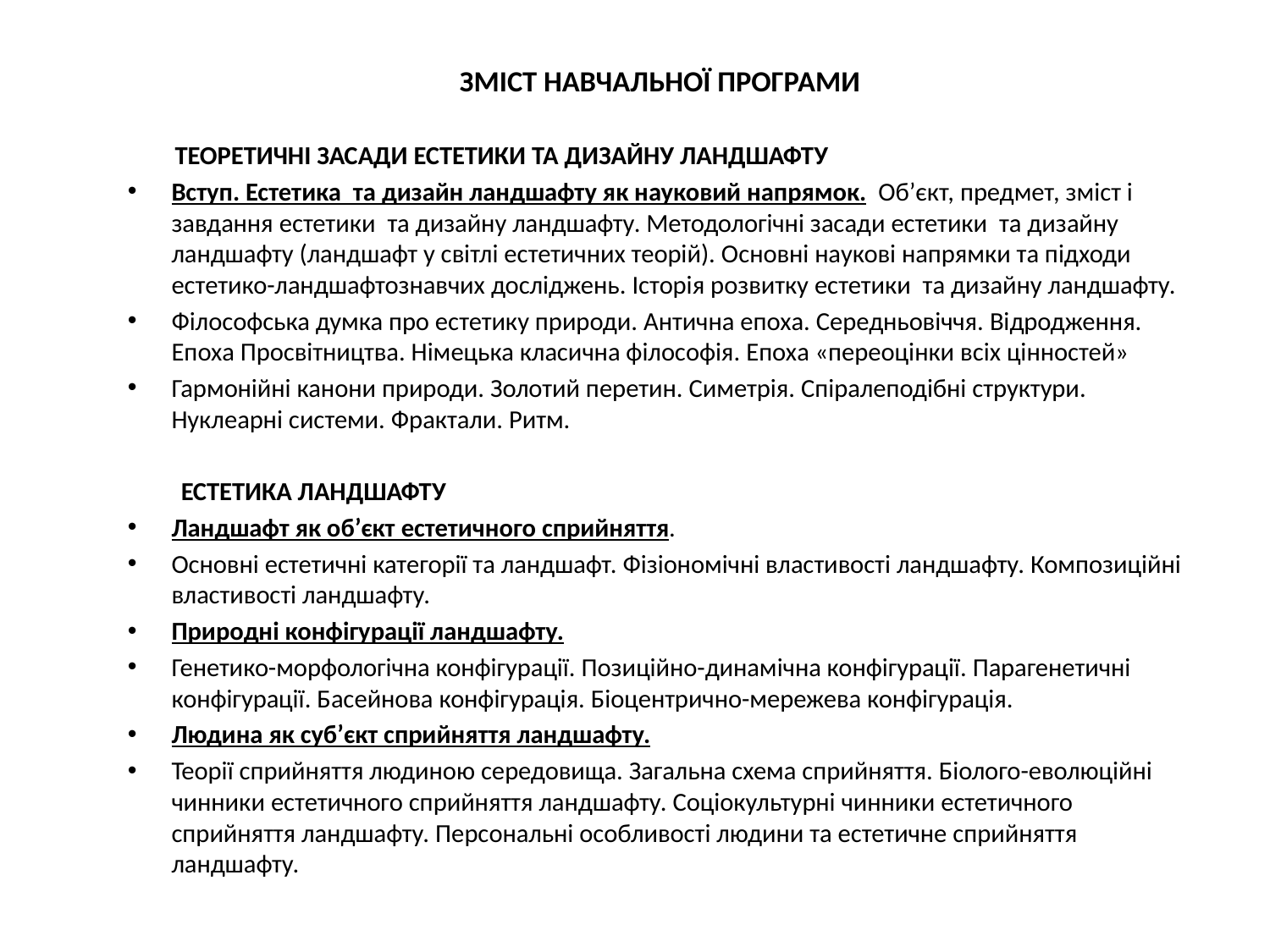

ЗМІСТ НАВЧАЛЬНОЇ ПРОГРАМИ

        ТЕОРЕТИЧНІ ЗАСАДИ ЕСТЕТИКИ ТА ДИЗАЙНУ ЛАНДШАФТУ
Вступ. Естетика  та дизайн ландшафту як науковий напрямок.  Об’єкт, предмет, зміст і завдання естетики  та дизайну ландшафту. Методологічні засади естетики  та дизайну ландшафту (ландшафт у світлі естетичних теорій). Основні наукові напрямки та підходи естетико-ландшафтознавчих досліджень. Історія розвитку естетики  та дизайну ландшафту.
Філософська думка про естетику природи. Антична епоха. Середньовіччя. Відродження. Епоха Просвітництва. Німецька класична філософія. Епоха «переоцінки всіх цінностей»
Гармонійні канони природи. Золотий перетин. Симетрія. Спіралеподібні структури. Нуклеарні системи. Фрактали. Ритм.

         ЕСТЕТИКА ЛАНДШАФТУ
Ландшафт як об’єкт естетичного сприйняття.
Основні естетичні категорії та ландшафт. Фізіономічні властивості ландшафту. Композиційні властивості ландшафту.
Природні конфігурації ландшафту.
Генетико-морфологічна конфігурації. Позиційно-динамічна конфігурації. Парагенетичні конфігурації. Басейнова конфігурація. Біоцентрично-мережева конфігурація.
Людина як суб’єкт сприйняття ландшафту.
Теорії сприйняття людиною середовища. Загальна схема сприйняття. Біолого-еволюційні чинники естетичного сприйняття ландшафту. Соціокультурні чинники естетичного сприйняття ландшафту. Персональні особливості людини та естетичне сприйняття ландшафту.